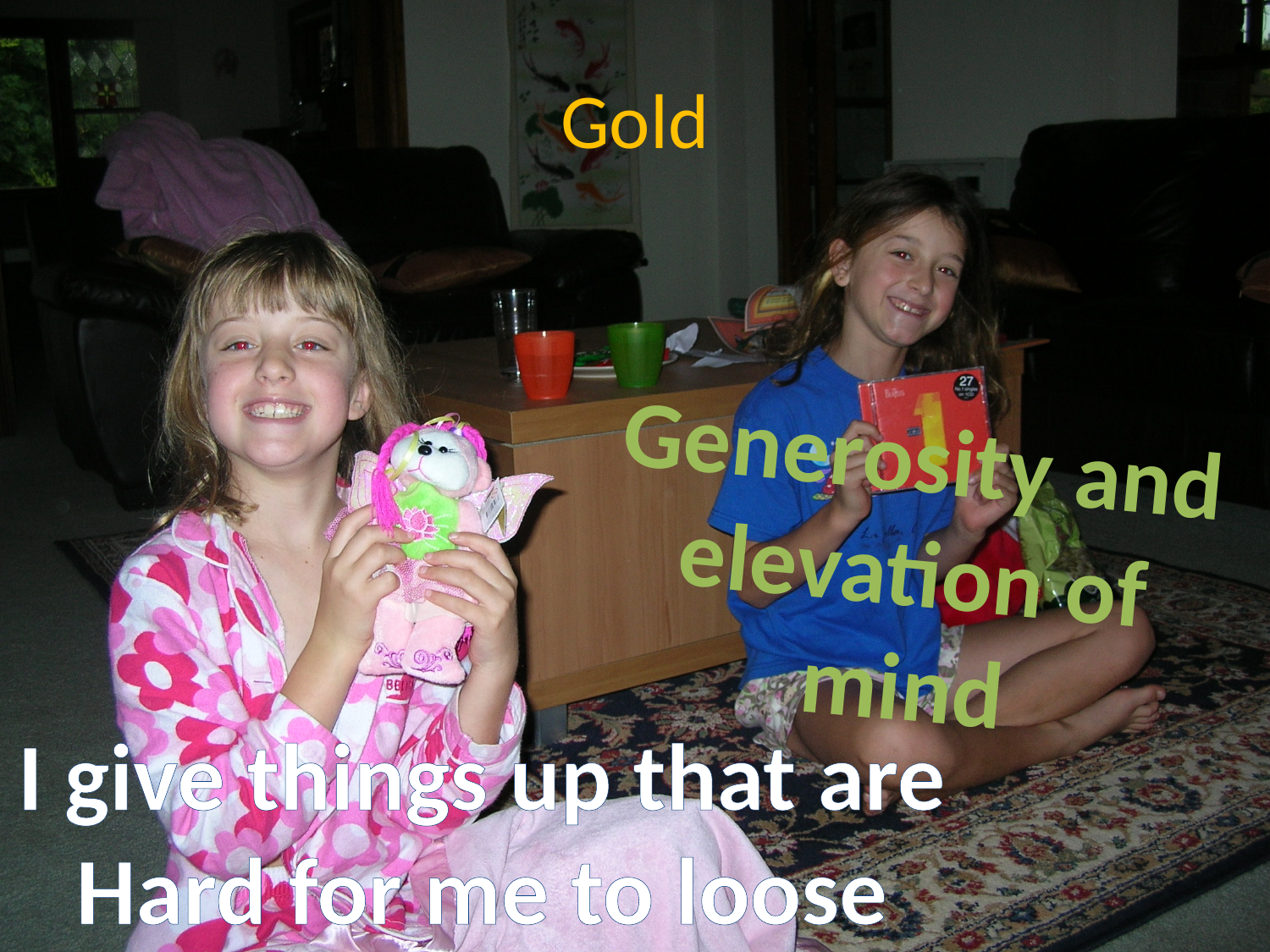

# Gold

Generosity and elevation of mind
I give things up that are
Hard for me to loose